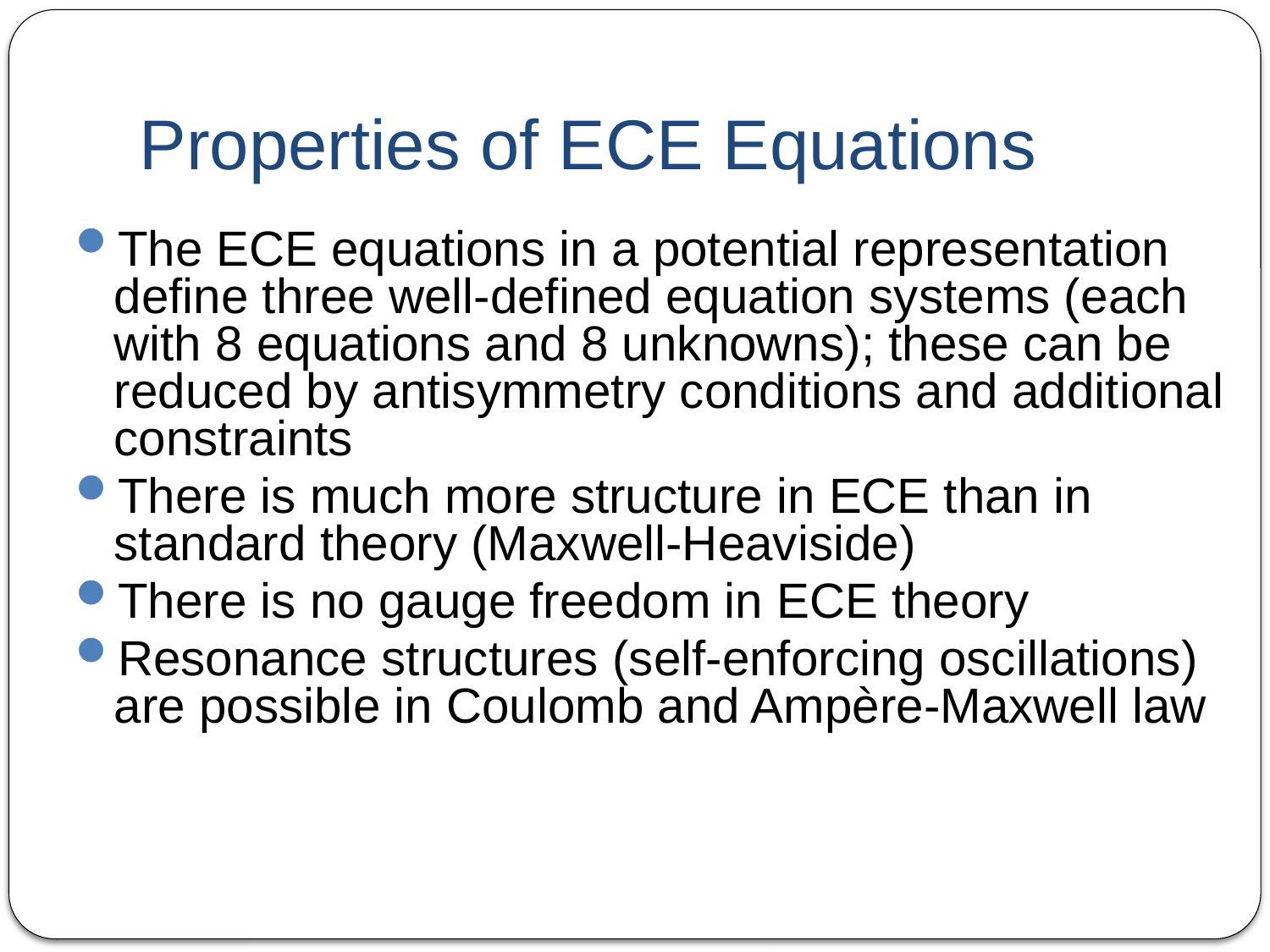

# Properties of ECE Equations
The ECE equations in a potential representation define three well-defined equation systems (each with 8 equations and 8 unknowns); these can be reduced by antisymmetry conditions and additional constraints
There is much more structure in ECE than in standard theory (Maxwell-Heaviside)
There is no gauge freedom in ECE theory
Resonance structures (self-enforcing oscillations) are possible in Coulomb and Ampère-Maxwell law
19